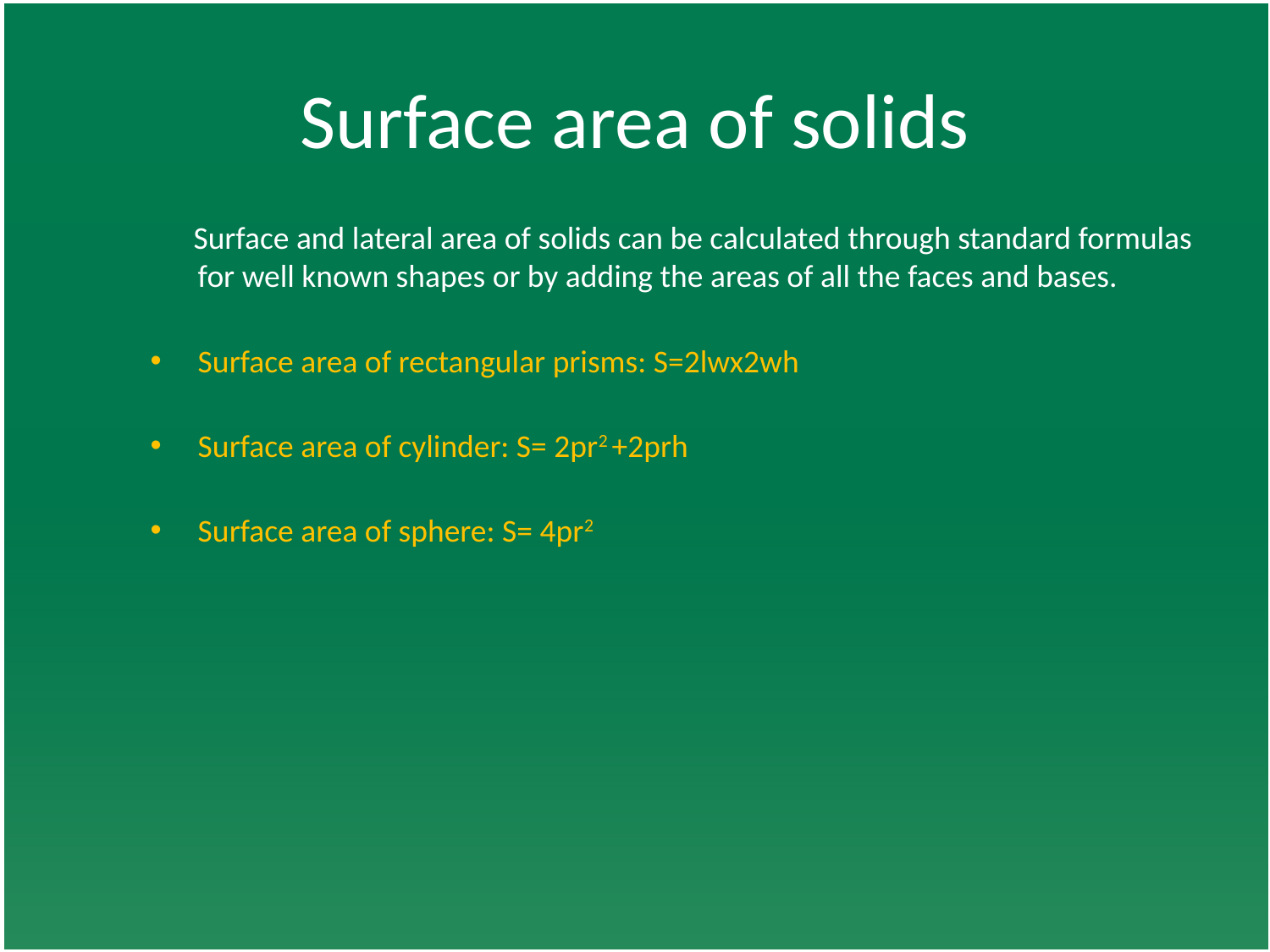

# Surface area of solids

      Surface and lateral area of solids can be calculated through standard formulas for well known shapes or by adding the areas of all the faces and bases.

Surface area of rectangular prisms: S=2lwx2wh

Surface area of cylinder: S= 2pr2 +2prh

Surface area of sphere: S= 4pr2